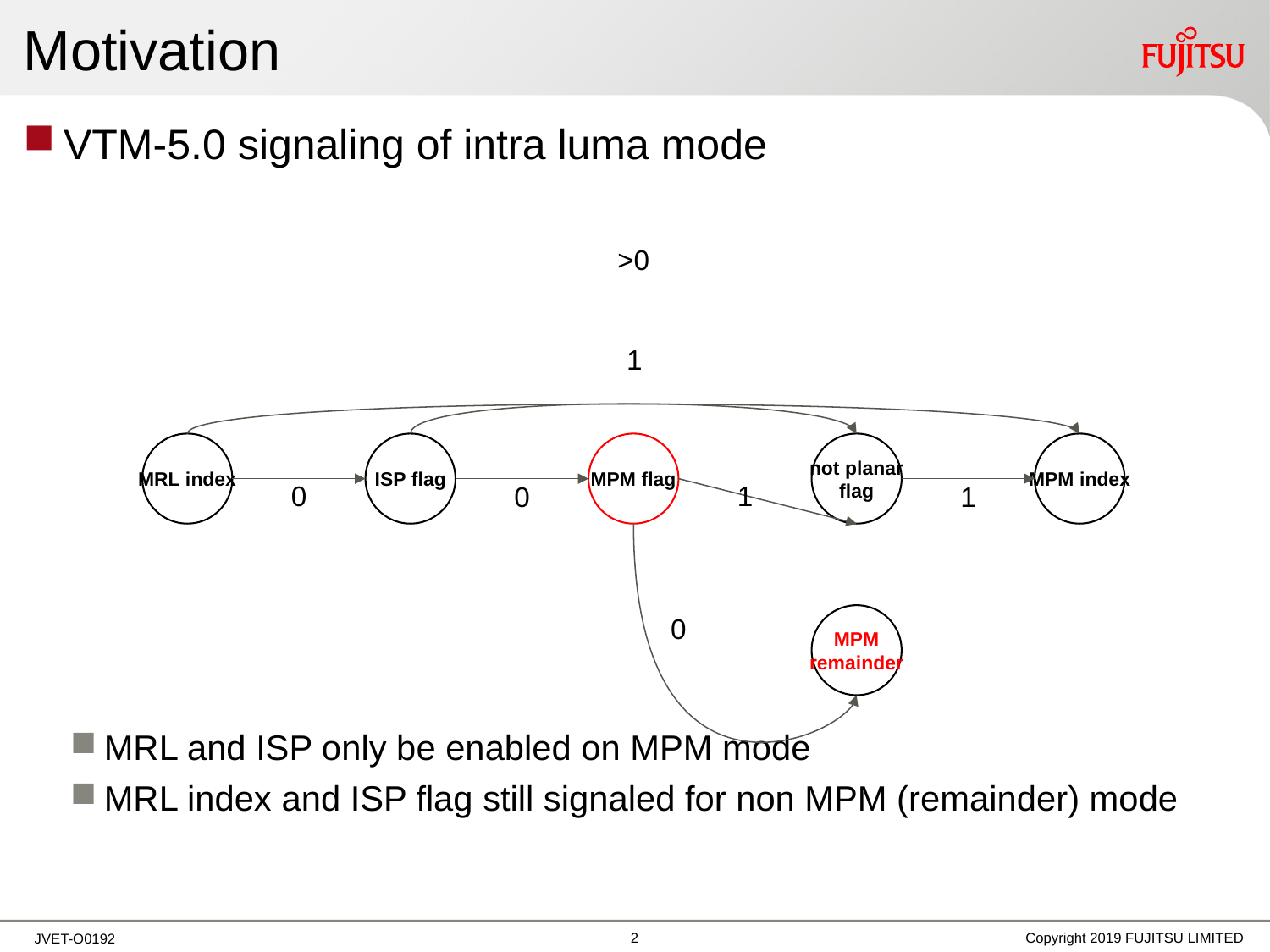

# Motivation
VTM-5.0 signaling of intra luma mode

MRL and ISP only be enabled on MPM mode
MRL index and ISP flag still signaled for non MPM (remainder) mode

>0
1
MRL index
ISP flag
MPM flag
not planar
flag
MPM index
0
1
0
1
0
MPM
remainder
2
Copyright 2019 FUJITSU LIMITED